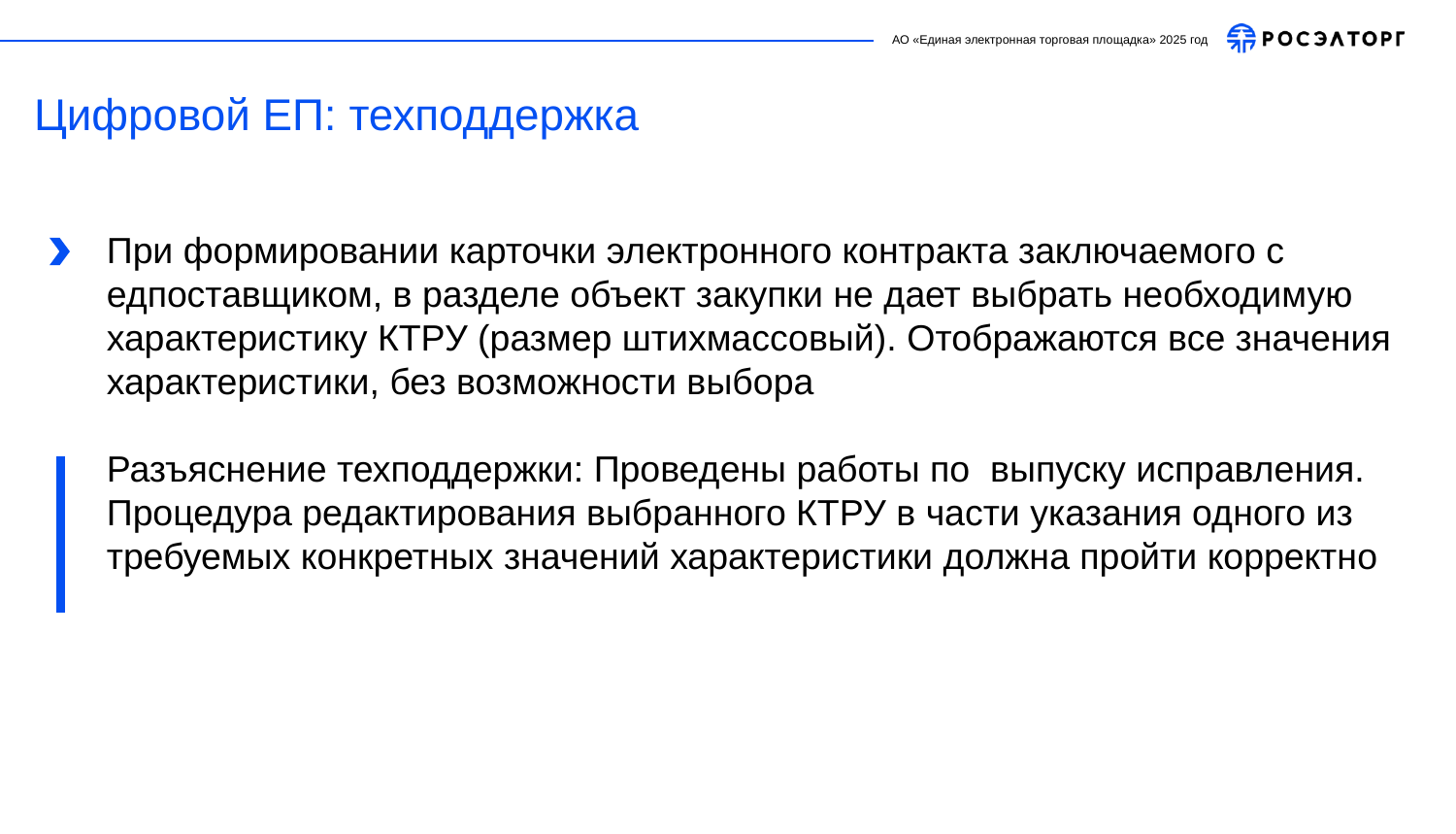

Цифровой ЕП: техподдержка
	При формировании карточки электронного контракта заключаемого с едпоставщиком, в разделе объект закупки не дает выбрать необходимую характеристику КТРУ (размер штихмассовый). Отображаются все значения характеристики, без возможности выбора

	Разъяснение техподдержки: Проведены работы по  выпуску исправления. Процедура редактирования выбранного КТРУ в части указания одного из требуемых конкретных значений характеристики должна пройти корректно